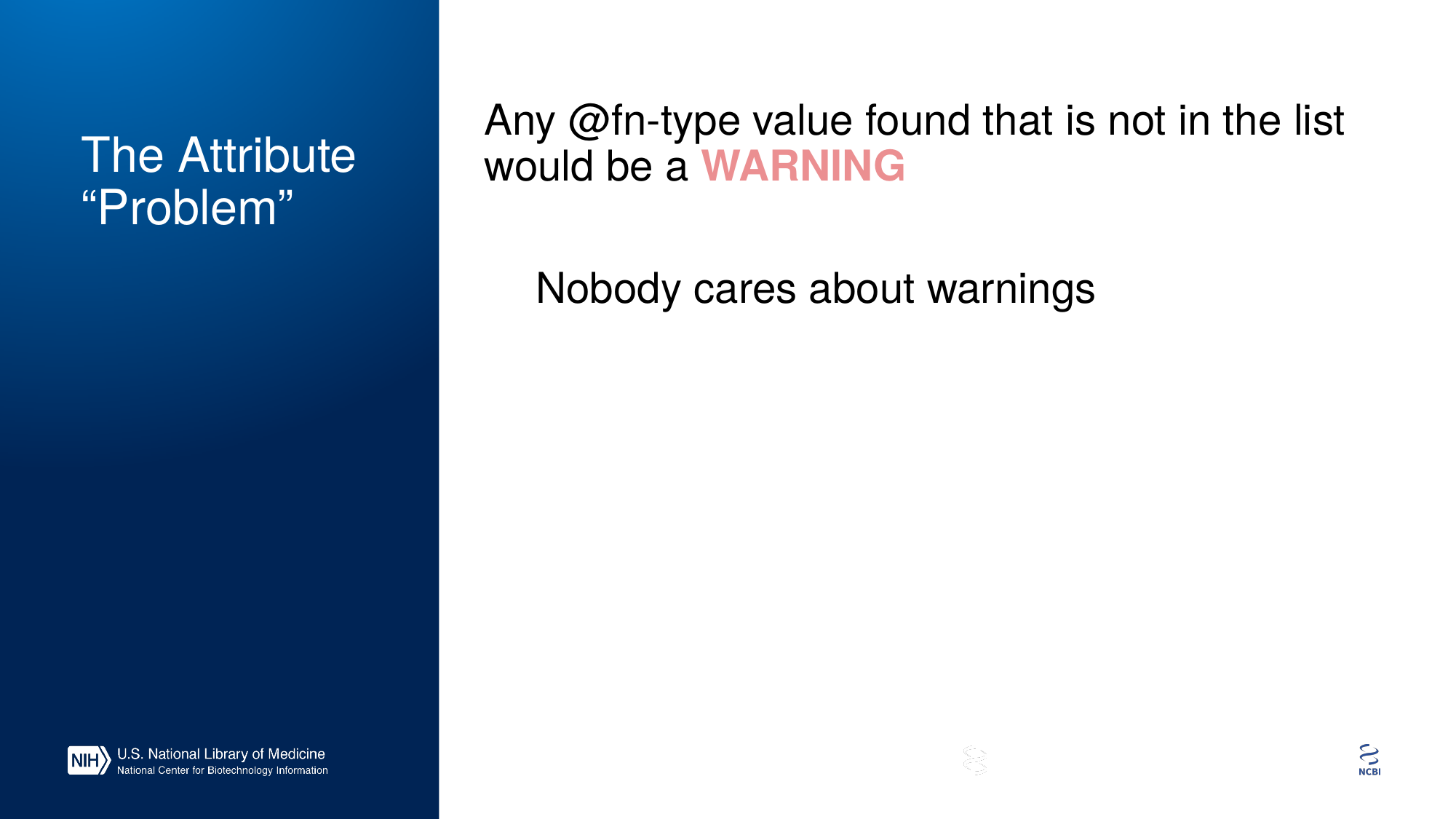

Any @fn-type value found that is not in the list would be a WARNING

Nobody cares about warnings
# The Attribute “Problem”